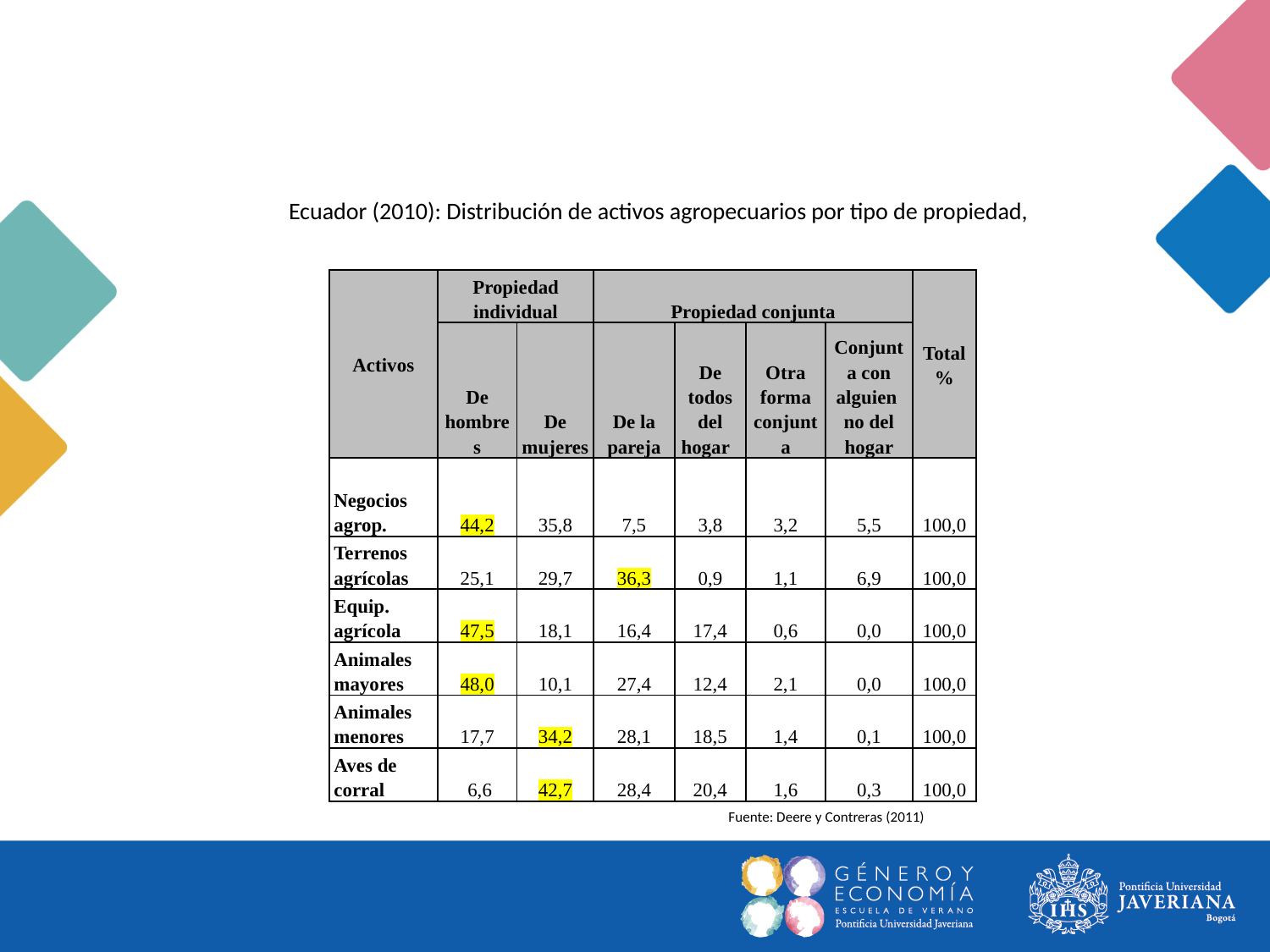

Ecuador (2010): Distribución de activos agropecuarios por tipo de propiedad,

| Activos | Propiedad individual |  | Propiedad conjunta |  |  |  | Total % |
| --- | --- | --- | --- | --- | --- | --- | --- |
|  | De hombres | De mujeres | De la pareja | De todos del hogar | Otra forma conjunta | Conjunta con alguien no del hogar |  |
| Negocios agrop. | 44,2 | 35,8 | 7,5 | 3,8 | 3,2 | 5,5 | 100,0 |
| Terrenos agrícolas | 25,1 | 29,7 | 36,3 | 0,9 | 1,1 | 6,9 | 100,0 |
| Equip. agrícola | 47,5 | 18,1 | 16,4 | 17,4 | 0,6 | 0,0 | 100,0 |
| Animales mayores | 48,0 | 10,1 | 27,4 | 12,4 | 2,1 | 0,0 | 100,0 |
| Animales menores | 17,7 | 34,2 | 28,1 | 18,5 | 1,4 | 0,1 | 100,0 |
| Aves de corral | 6,6 | 42,7 | 28,4 | 20,4 | 1,6 | 0,3 | 100,0 |
Fuente: Deere y Contreras (2011)